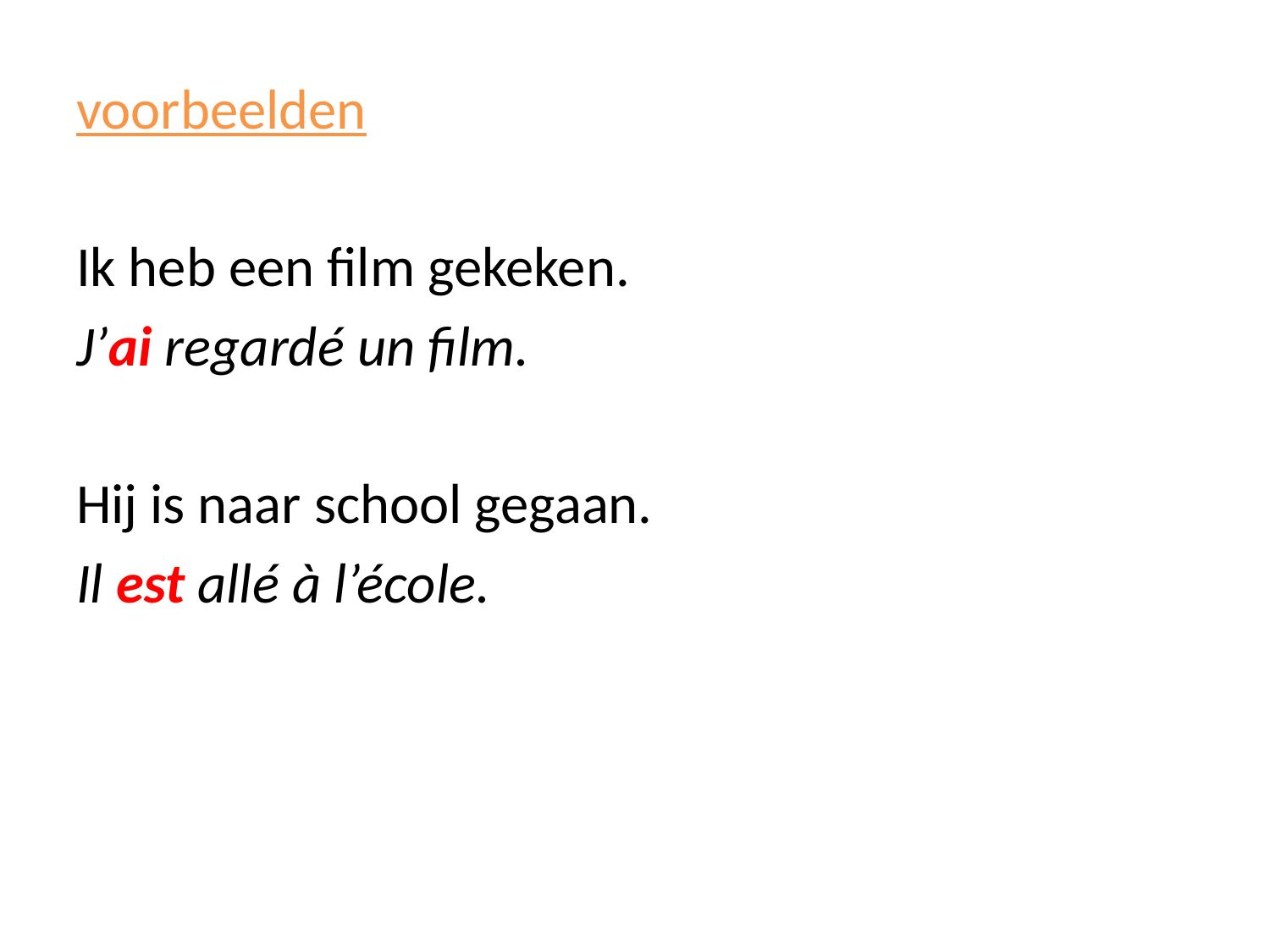

voorbeelden

Ik heb een film gekeken.
J’ai regardé un film.

Hij is naar school gegaan.
Il est allé à l’école.